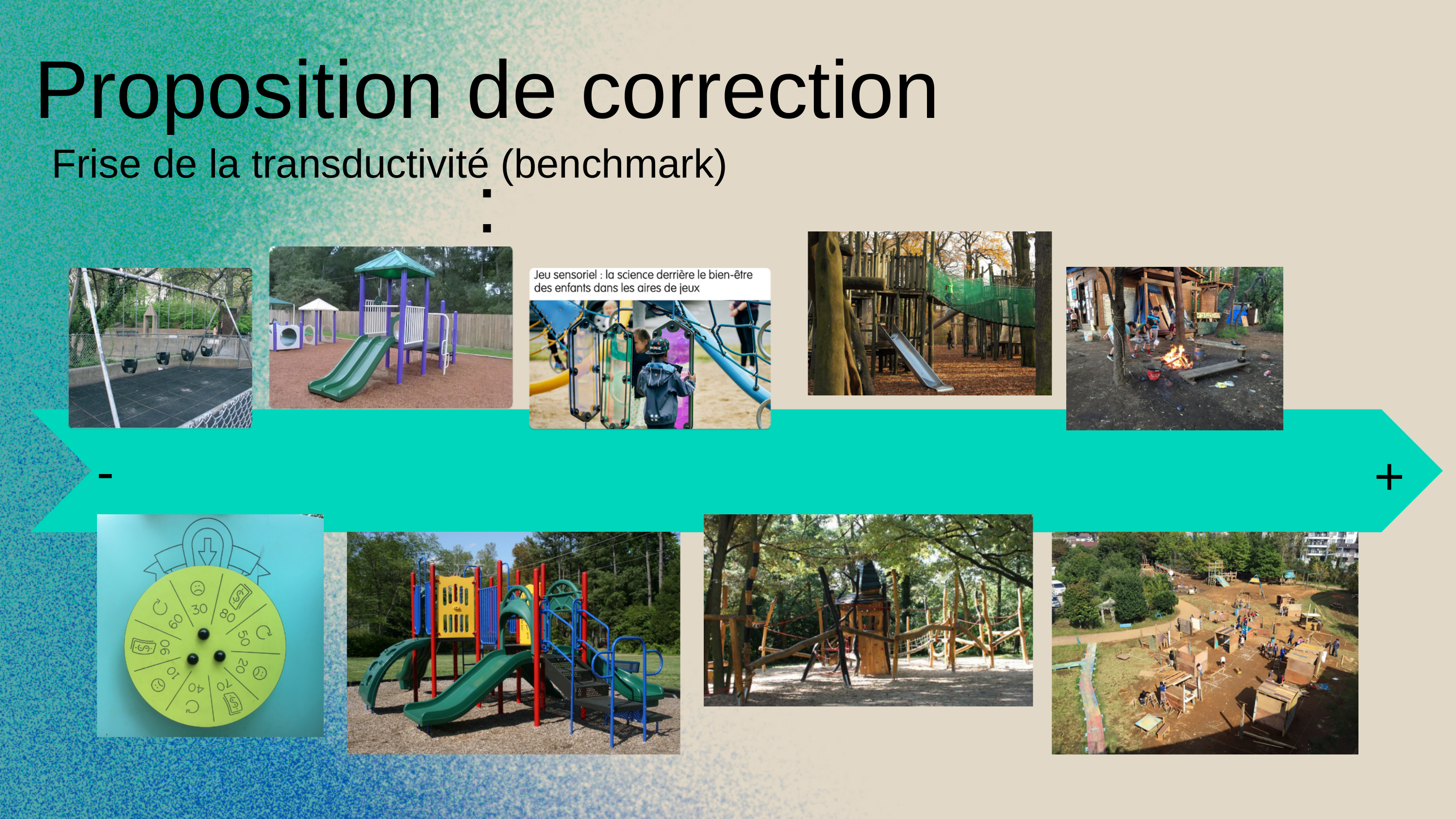

Proposition de correction :
Frise de la transductivité (benchmark)

-
+